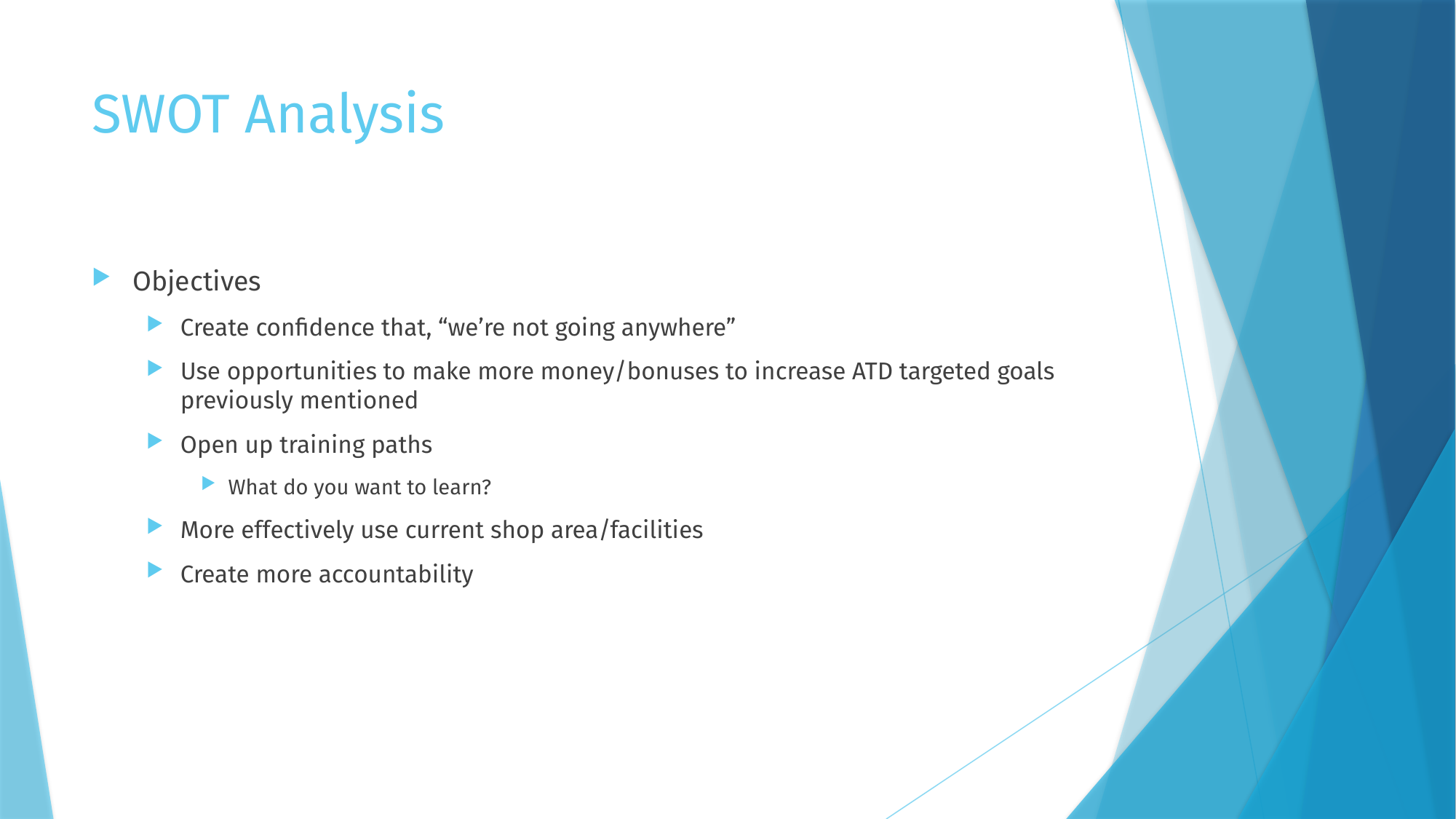

# SWOT Analysis
Objectives
Create confidence that, “we’re not going anywhere”
Use opportunities to make more money/bonuses to increase ATD targeted goals previously mentioned
Open up training paths
What do you want to learn?
More effectively use current shop area/facilities
Create more accountability